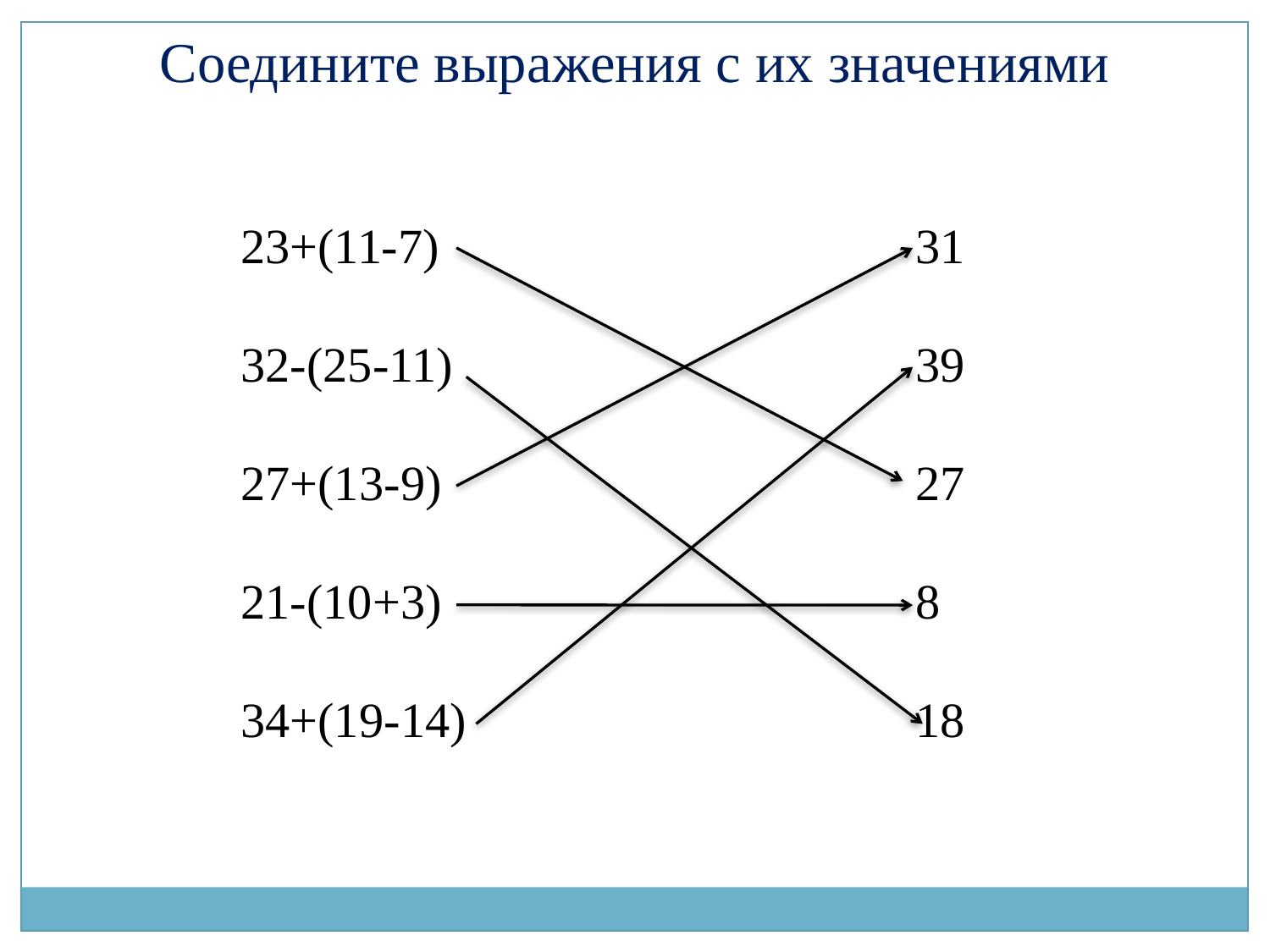

Соедините выражения с их значениями
23+(11-7)

32-(25-11)

27+(13-9)

21-(10+3)

34+(19-14)
31

39

27

8

18